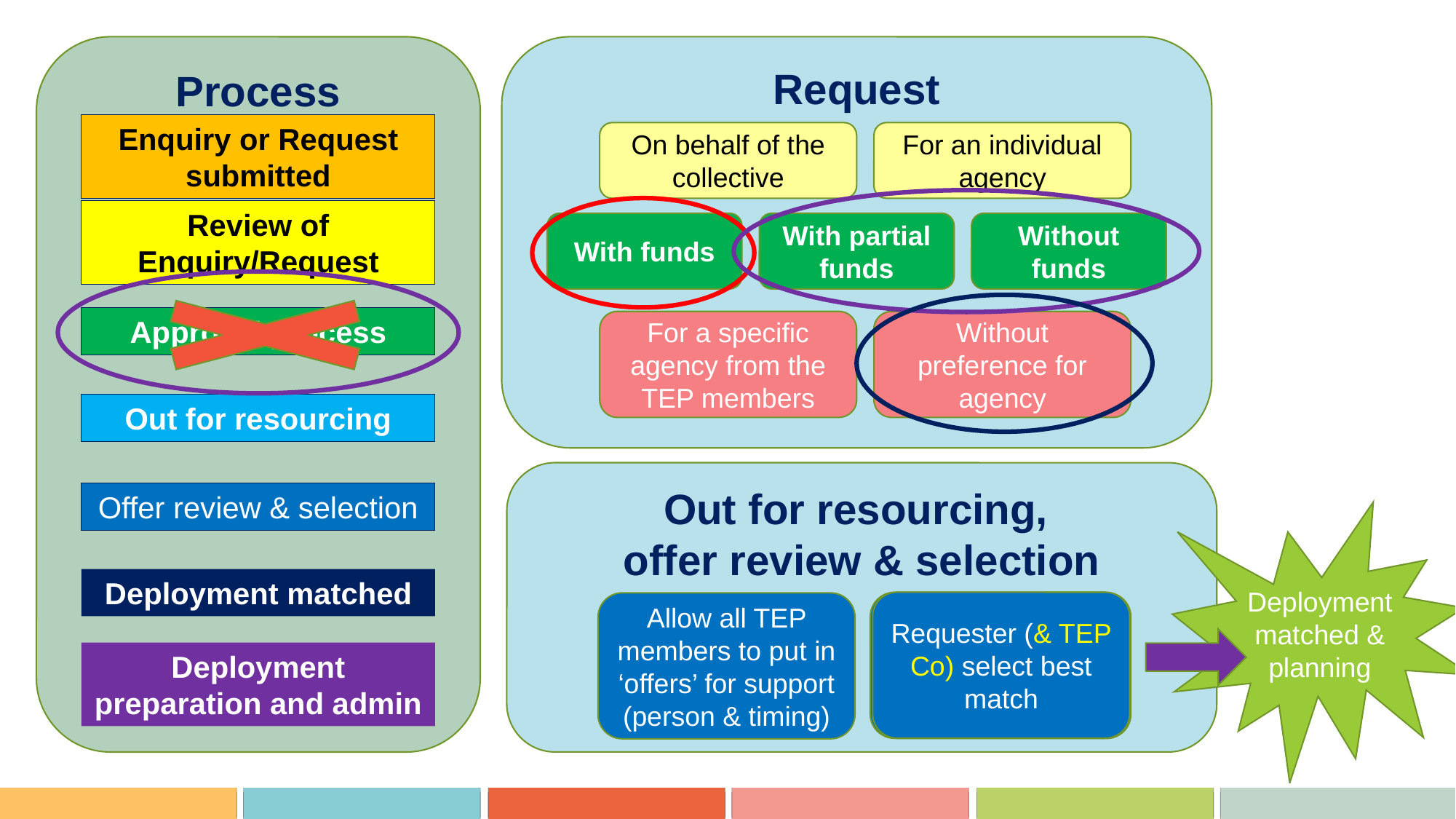

Process
Request
Enquiry or Request submitted
On behalf of the collective
For an individual agency

Review of Enquiry/Request
With partial funds
Without funds
With funds

Approval process

Without preference for agency
For a specific agency from the TEP members
Out for resourcing
Out for resourcing,
offer review & selection
Offer review & selection
Deployment matched & planning
Deployment matched
Requester (& TEP Co) select best match
Requester & TEP Co select best match
Requester selects best match
Allow all TEP members to put in ‘offers’ for support
(person & timing)

Deployment preparation and admin